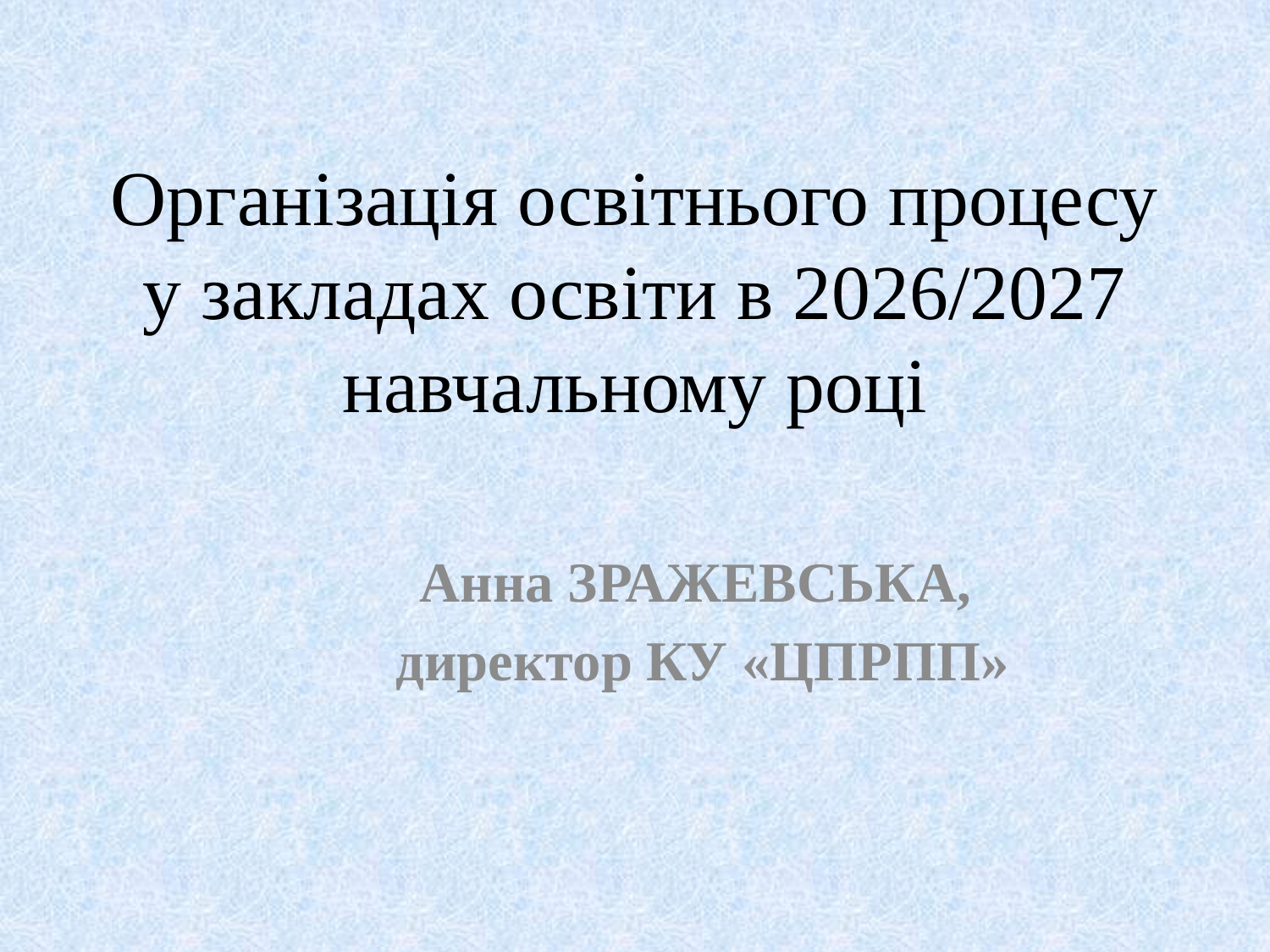

# Організація освітнього процесу у закладах освіти в 2026/2027 навчальному році
Анна ЗРАЖЕВСЬКА,
директор КУ «ЦПРПП»